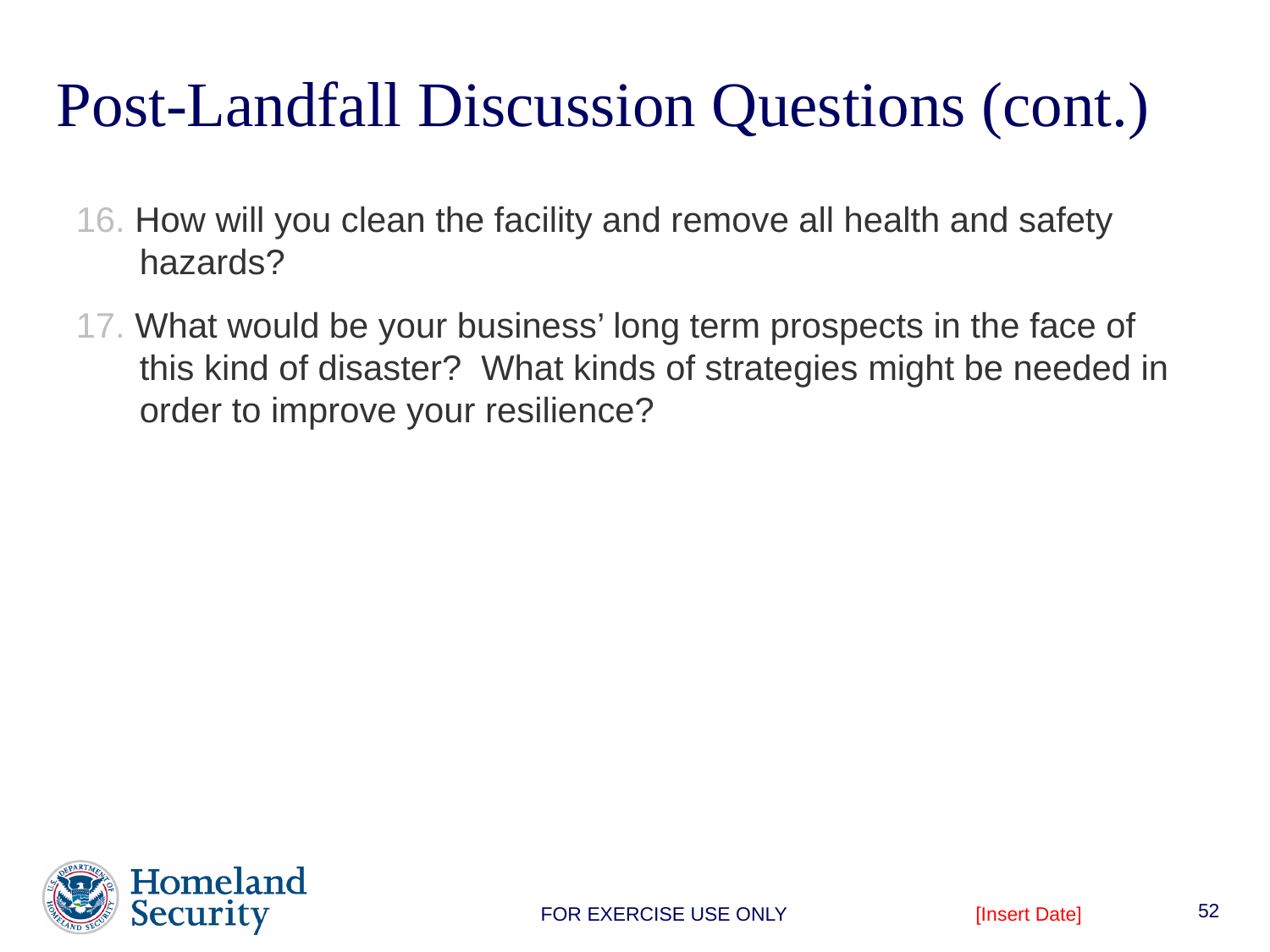

# Post-Landfall Discussion Questions (cont.)
16. How will you clean the facility and remove all health and safety hazards?
17. What would be your business’ long term prospects in the face of this kind of disaster?  What kinds of strategies might be needed in order to improve your resilience?

52